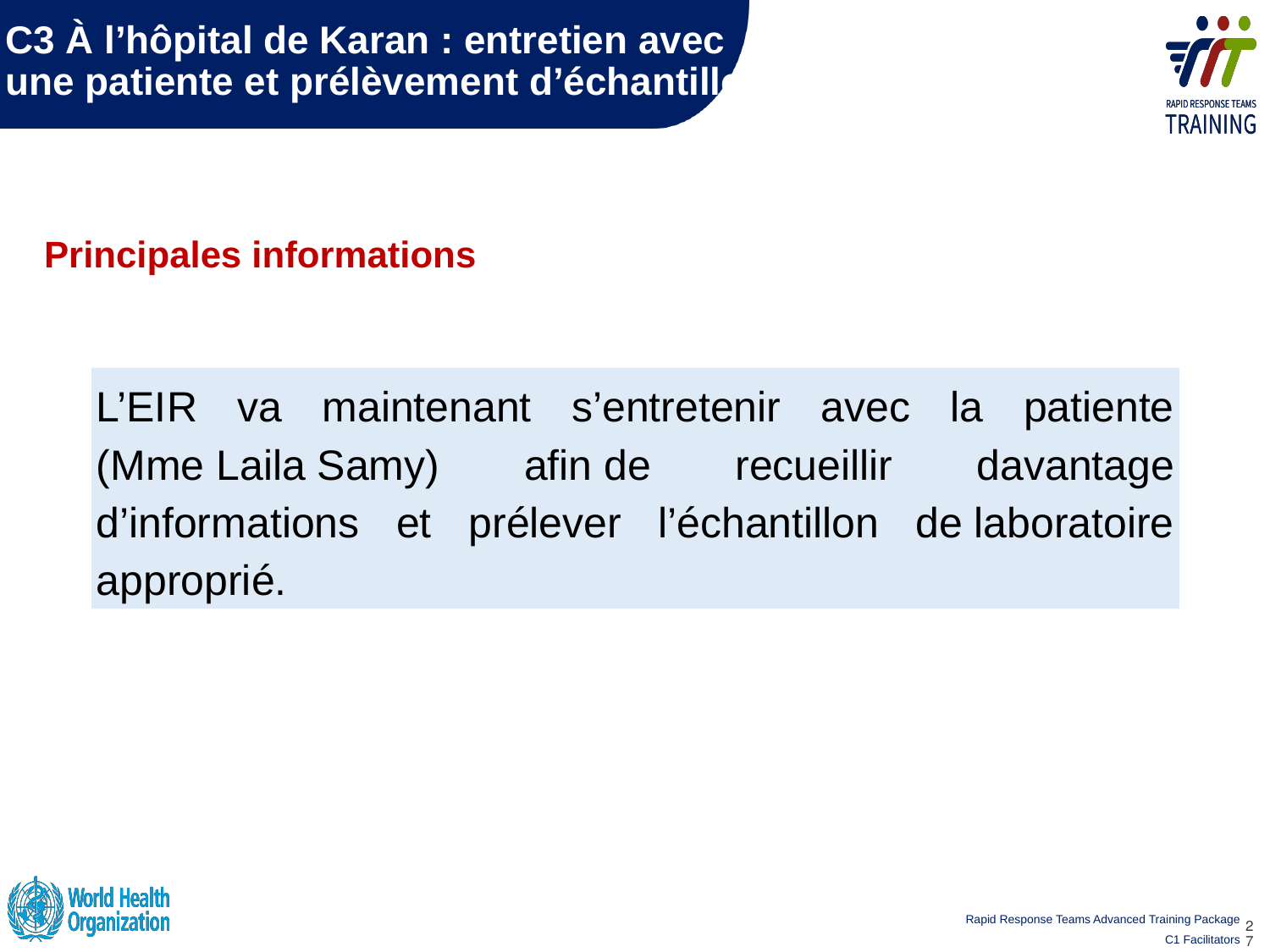

# C3 À l’hôpital de Karan : entretien avec une patiente et prélèvement d’échantillon

Principales informations

L’EIR va maintenant s’entretenir avec la patiente (Mme Laila Samy) afin de recueillir davantage d’informations et prélever l’échantillon de laboratoire approprié.